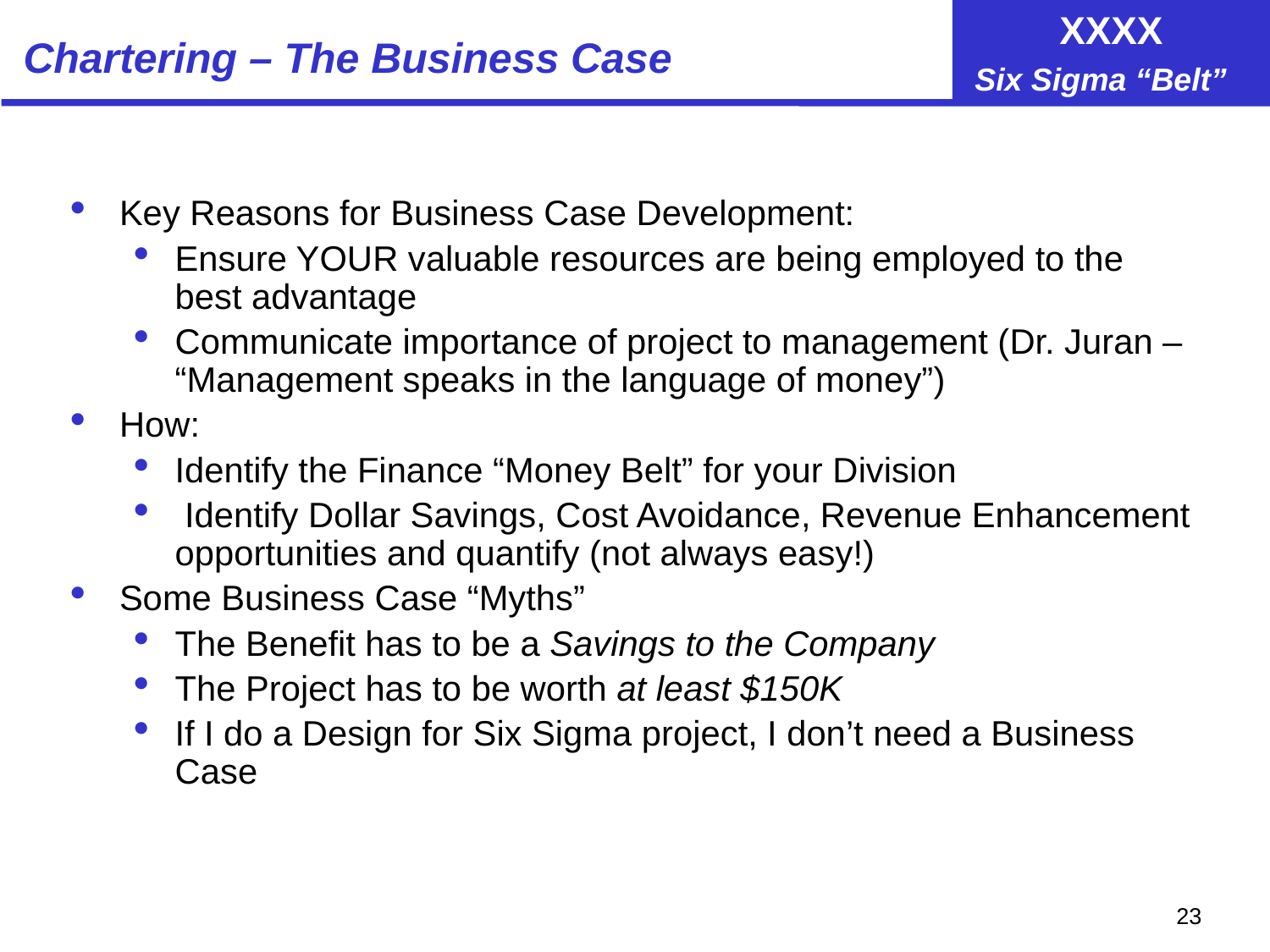

# Chartering – The Business Case
Key Reasons for Business Case Development:
Ensure YOUR valuable resources are being employed to the best advantage
Communicate importance of project to management (Dr. Juran – “Management speaks in the language of money”)
How:
Identify the Finance “Money Belt” for your Division
 Identify Dollar Savings, Cost Avoidance, Revenue Enhancement opportunities and quantify (not always easy!)
Some Business Case “Myths”
The Benefit has to be a Savings to the Company
The Project has to be worth at least $150K
If I do a Design for Six Sigma project, I don’t need a Business Case